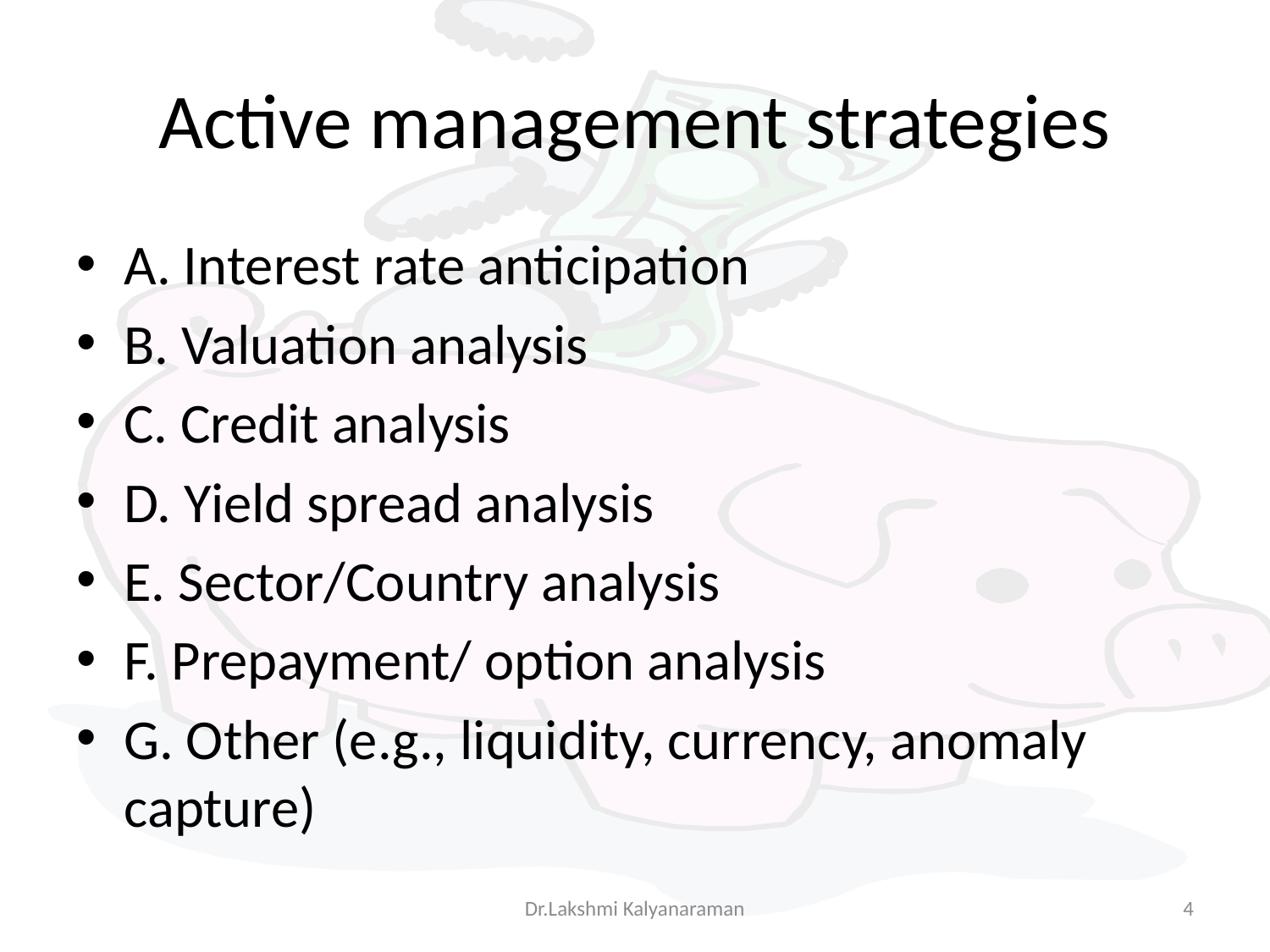

# Active management strategies
A. Interest rate anticipation
B. Valuation analysis
C. Credit analysis
D. Yield spread analysis
E. Sector/Country analysis
F. Prepayment/ option analysis
G. Other (e.g., liquidity, currency, anomaly capture)
Dr.Lakshmi Kalyanaraman
4